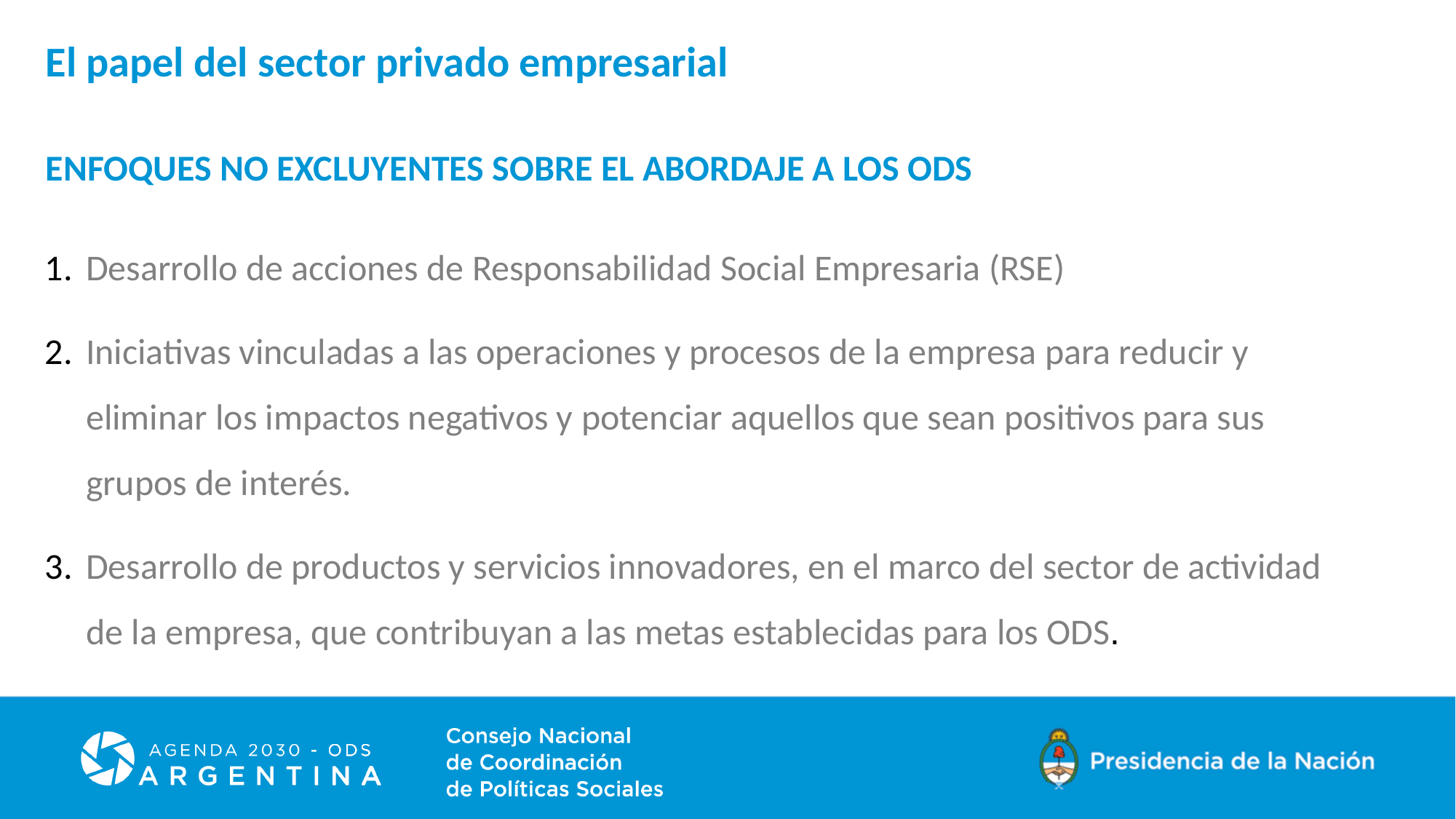

# El papel del sector privado empresarial
ENFOQUES NO EXCLUYENTES SOBRE EL ABORDAJE A LOS ODS
Desarrollo de acciones de Responsabilidad Social Empresaria (RSE)
Iniciativas vinculadas a las operaciones y procesos de la empresa para reducir y eliminar los impactos negativos y potenciar aquellos que sean positivos para sus grupos de interés.
Desarrollo de productos y servicios innovadores, en el marco del sector de actividad de la empresa, que contribuyan a las metas establecidas para los ODS.